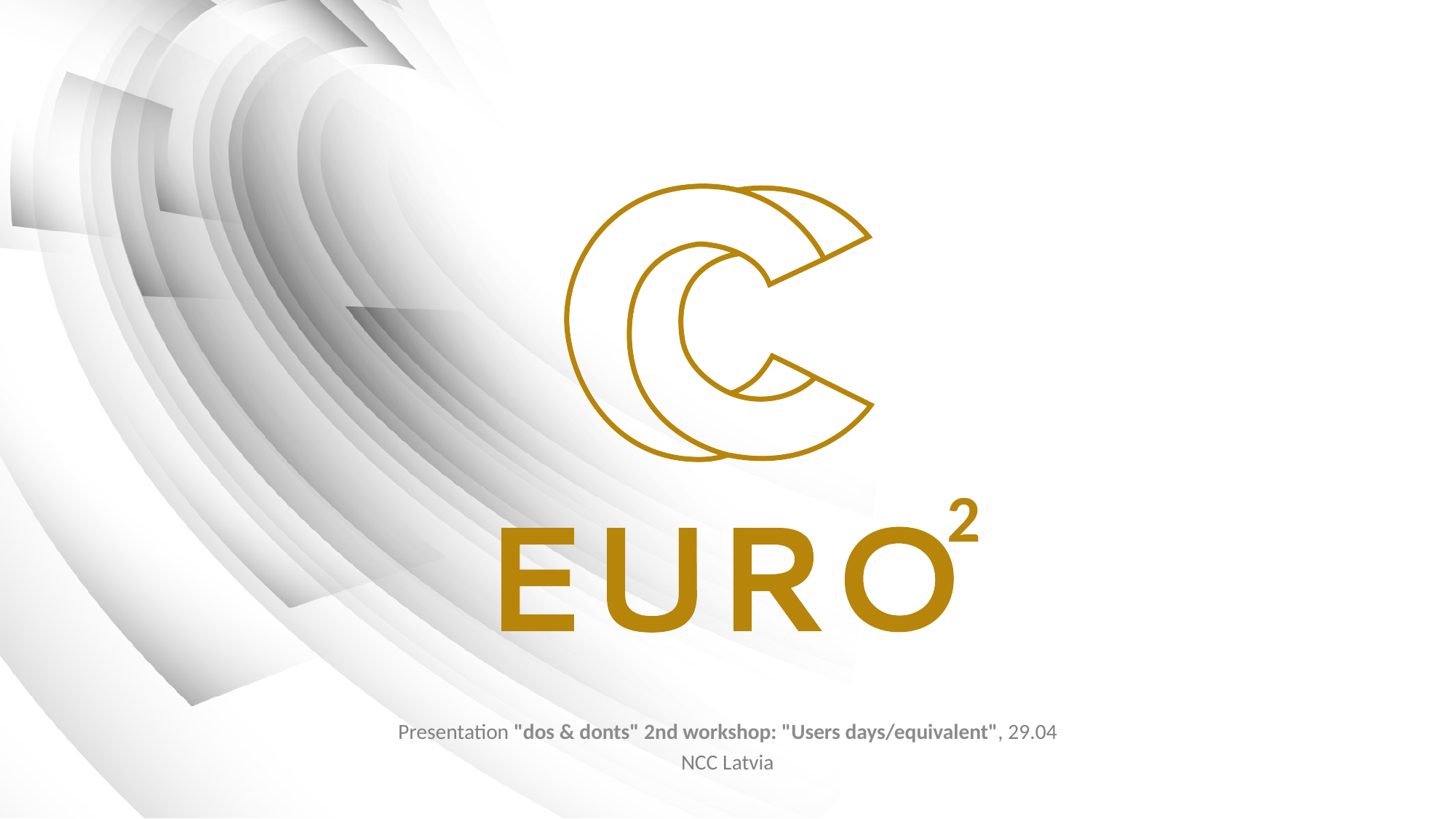

Presentation "dos & donts" 2nd workshop: "Users days/equivalent", 29.04
NCC Latvia